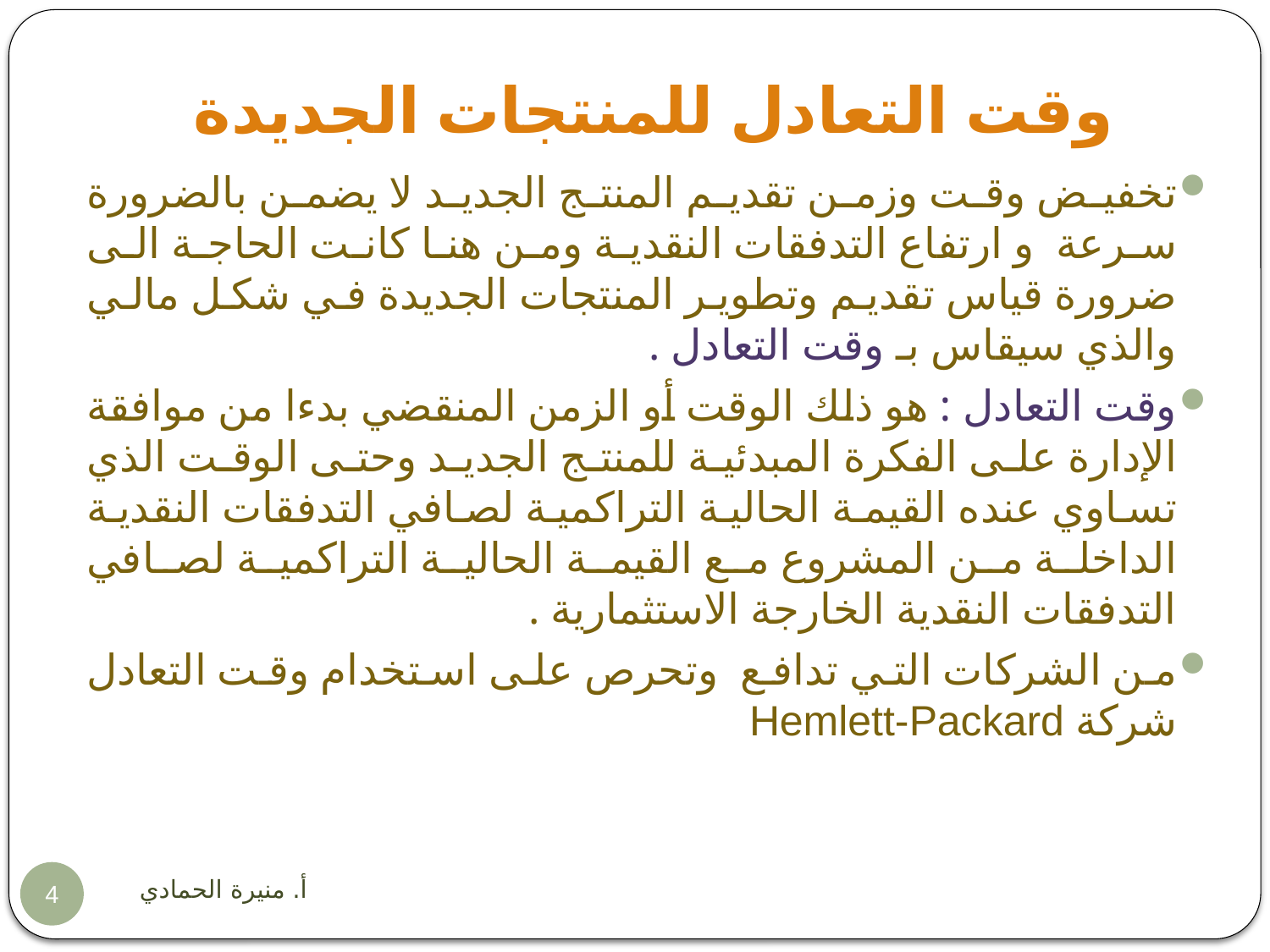

# وقت التعادل للمنتجات الجديدة
تخفيض وقت وزمن تقديم المنتج الجديد لا يضمن بالضرورة سرعة  و ارتفاع التدفقات النقدية ومن هنا كانت الحاجة الى ضرورة قياس تقديم وتطوير المنتجات الجديدة في شكل مالي والذي سيقاس بـ وقت التعادل .
وقت التعادل : هو ذلك الوقت أو الزمن المنقضي بدءا من موافقة الإدارة على الفكرة المبدئية للمنتج الجديد وحتى الوقت الذي تساوي عنده القيمة الحالية التراكمية لصافي التدفقات النقدية الداخلة من المشروع مع القيمة الحالية التراكمية لصافي التدفقات النقدية الخارجة الاستثمارية .
من الشركات التي تدافع  وتحرص على استخدام وقت التعادل شركة Hemlett-Packard

أ. منيرة الحمادي
4